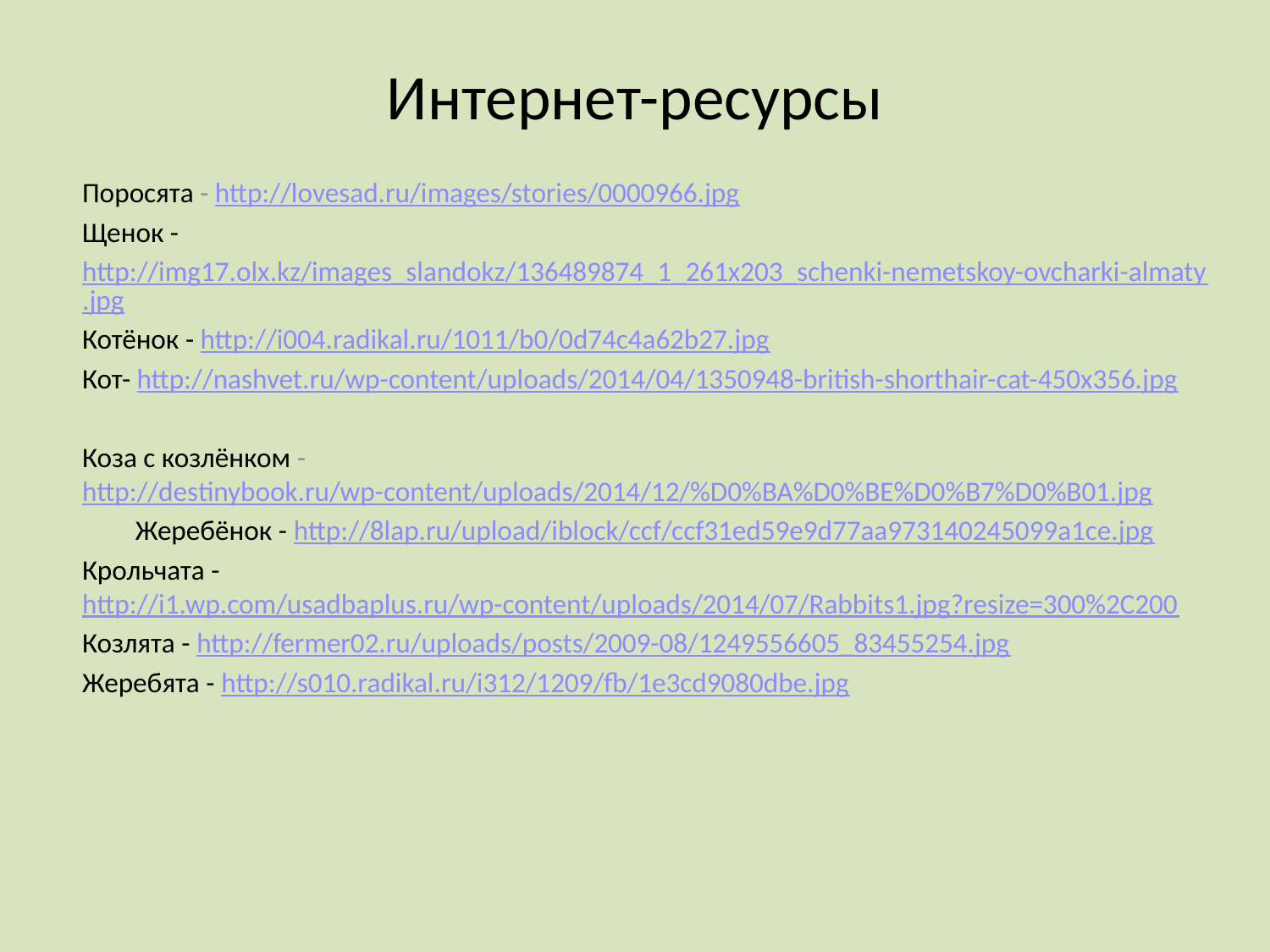

# Интернет-ресурсы
Поросята - http://lovesad.ru/images/stories/0000966.jpg
Щенок -
http://img17.olx.kz/images_slandokz/136489874_1_261x203_schenki-nemetskoy-ovcharki-almaty.jpg
Котёнок - http://i004.radikal.ru/1011/b0/0d74c4a62b27.jpg
Кот- http://nashvet.ru/wp-content/uploads/2014/04/1350948-british-shorthair-cat-450x356.jpg

Коза с козлёнком - http://destinybook.ru/wp-content/uploads/2014/12/%D0%BA%D0%BE%D0%B7%D0%B01.jpg
Жеребёнок - http://8lap.ru/upload/iblock/ccf/ccf31ed59e9d77aa973140245099a1ce.jpg
Крольчата - http://i1.wp.com/usadbaplus.ru/wp-content/uploads/2014/07/Rabbits1.jpg?resize=300%2C200
Козлята - http://fermer02.ru/uploads/posts/2009-08/1249556605_83455254.jpg
Жеребята - http://s010.radikal.ru/i312/1209/fb/1e3cd9080dbe.jpg